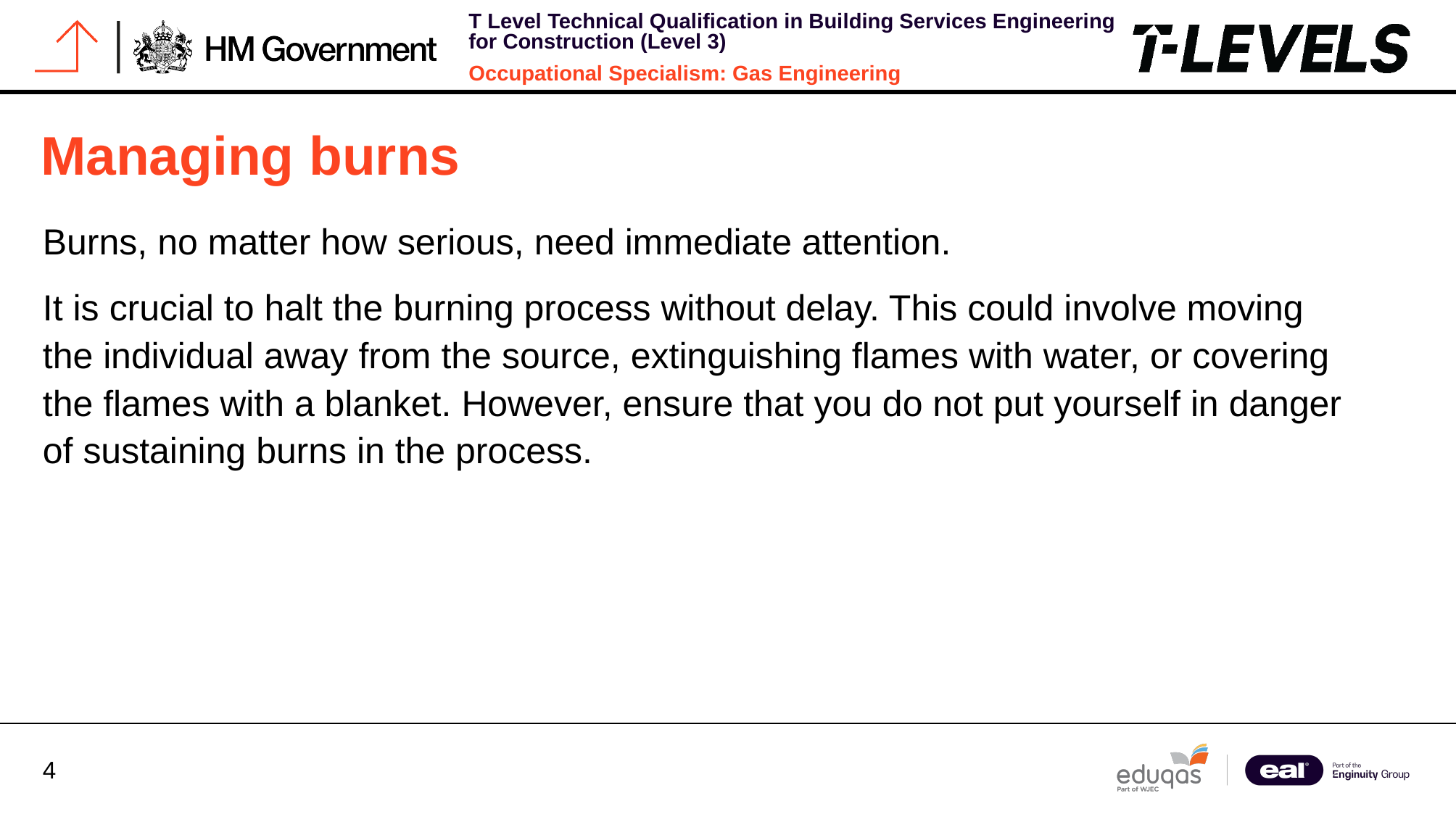

Managing burns
Burns, no matter how serious, need immediate attention.
It is crucial to halt the burning process without delay. This could involve moving the individual away from the source, extinguishing flames with water, or covering the flames with a blanket. However, ensure that you do not put yourself in danger of sustaining burns in the process.